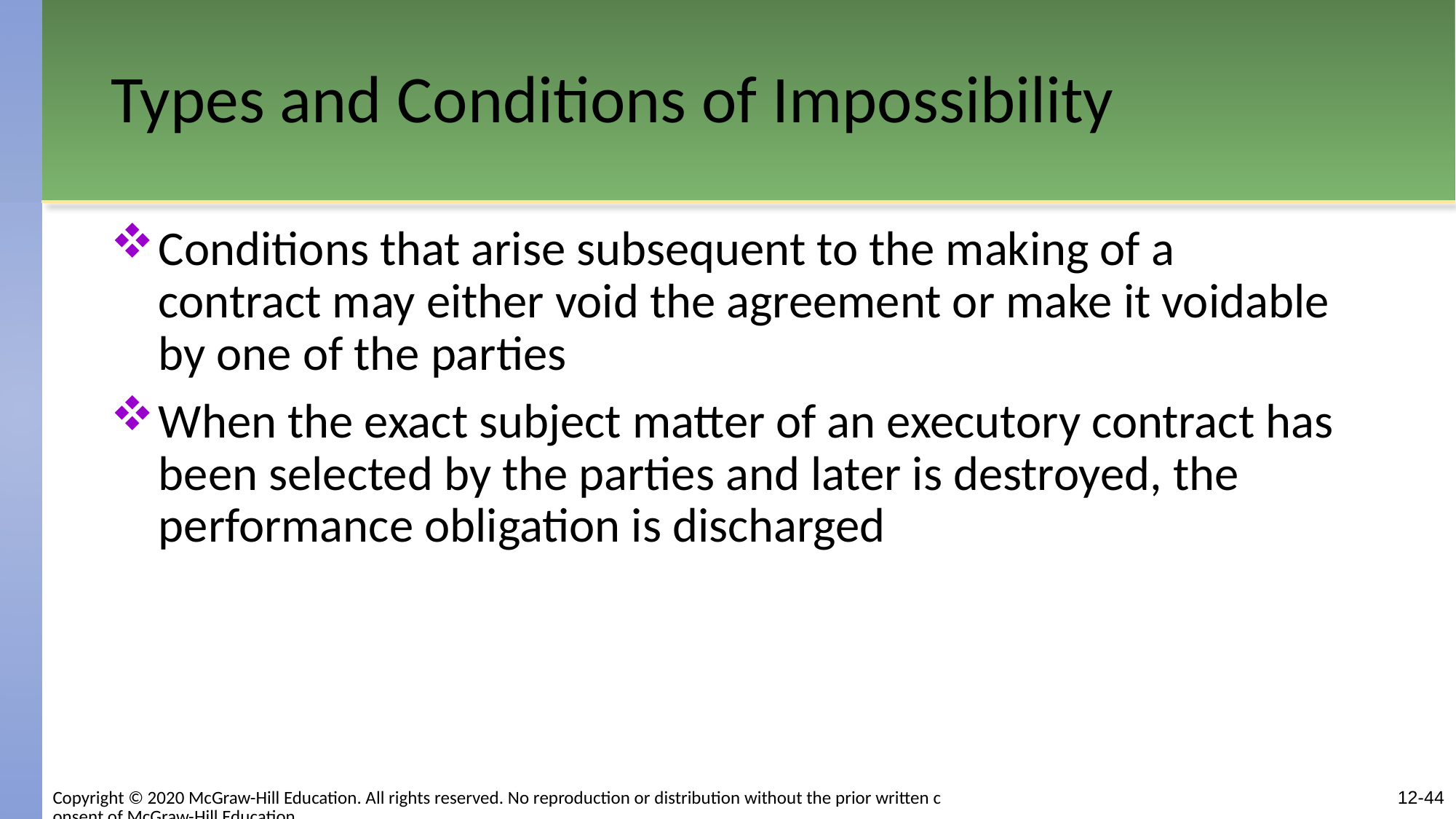

# Types and Conditions of Impossibility
Conditions that arise subsequent to the making of a contract may either void the agreement or make it voidable by one of the parties
When the exact subject matter of an executory contract has been selected by the parties and later is destroyed, the performance obligation is discharged

Copyright © 2020 McGraw-Hill Education. All rights reserved. No reproduction or distribution without the prior written consent of McGraw-Hill Education.
12-44